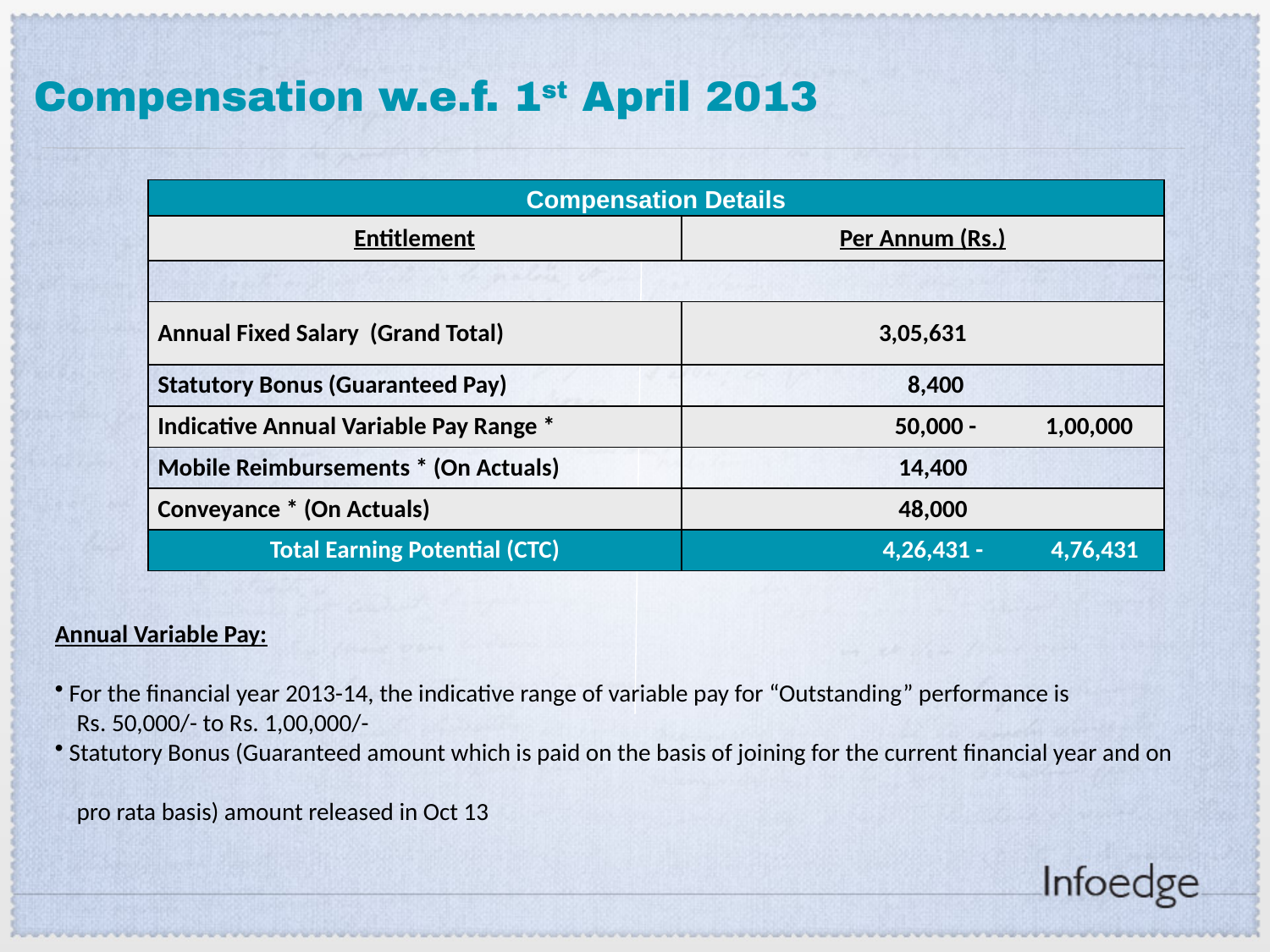

Compensation w.e.f. 1st April 2013
| Compensation Details |  |  |
| --- | --- | --- |
| Entitlement | Per Annum (Rs.) |  |
|  |  |  |
| Annual Fixed Salary (Grand Total) | 3,05,631 |  |
| Statutory Bonus (Guaranteed Pay) | 8,400 |  |
| Indicative Annual Variable Pay Range \* | 50,000 - | 1,00,000 |
| Mobile Reimbursements \* (On Actuals) | 14,400 |  |
| Conveyance \* (On Actuals) | 48,000 |  |
| Total Earning Potential (CTC) | 4,26,431 - | 4,76,431 |
Annual Variable Pay:

 For the financial year 2013-14, the indicative range of variable pay for “Outstanding” performance is
    Rs. 50,000/- to Rs. 1,00,000/-
 Statutory Bonus (Guaranteed amount which is paid on the basis of joining for the current financial year and on
    pro rata basis) amount released in Oct 13